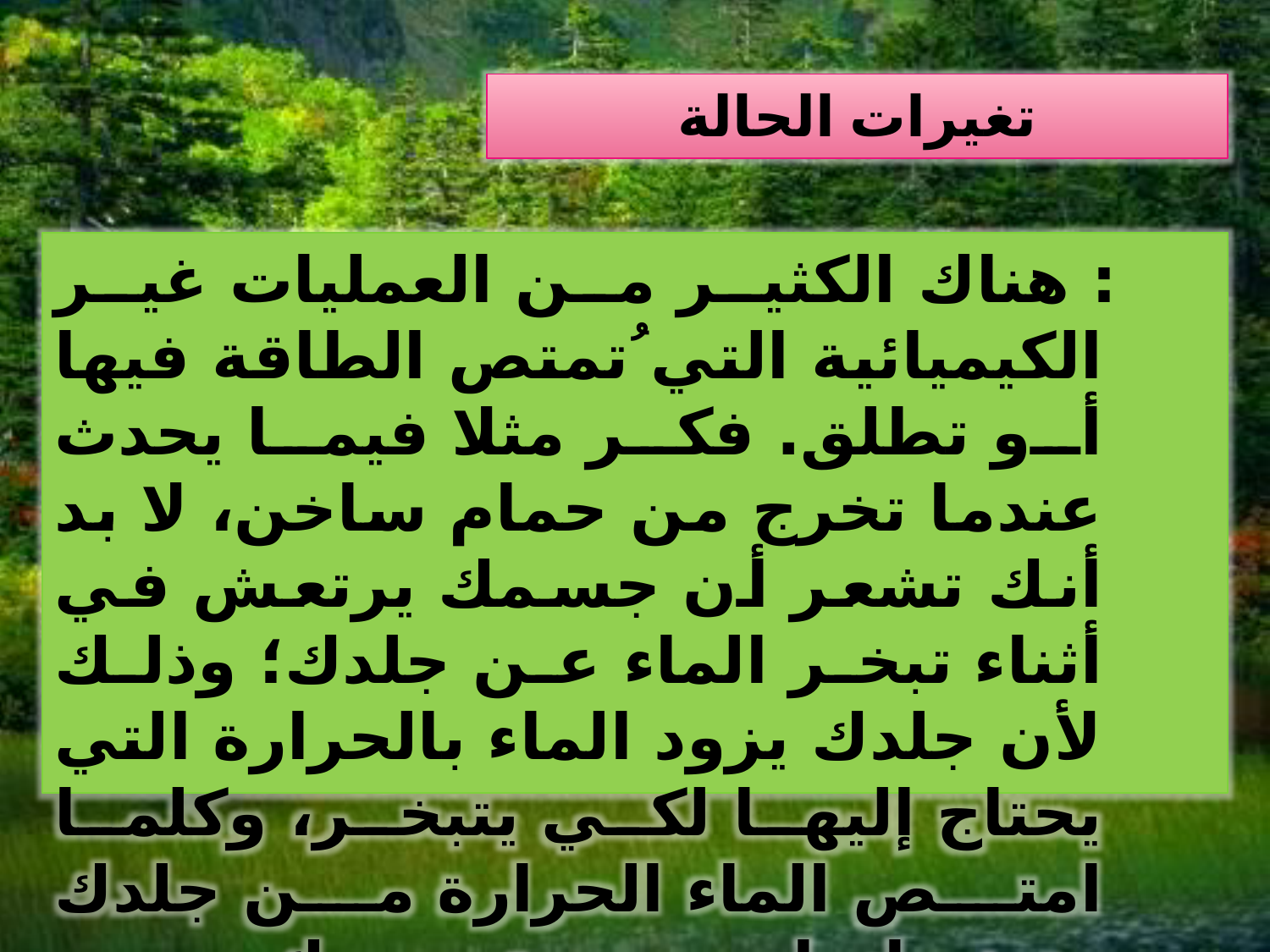

تغيرات الحالة
    : هناك الكثير من العمليات غير الكيميائية التي ُتمتص الطاقة فيها أو تطلق. فكر مثلا فيما يحدث عندما تخرج من حمام ساخن، لا بد أنك تشعر أن جسمك يرتعش في أثناء تبخر الماء عن جلدك؛ وذلك لأن جلدك يزود الماء بالحرارة التي يحتاج إليها لكي يتبخر، وكلما امتص الماء الحرارة من جلدك وتبخر ازدادت برودة جسمك.